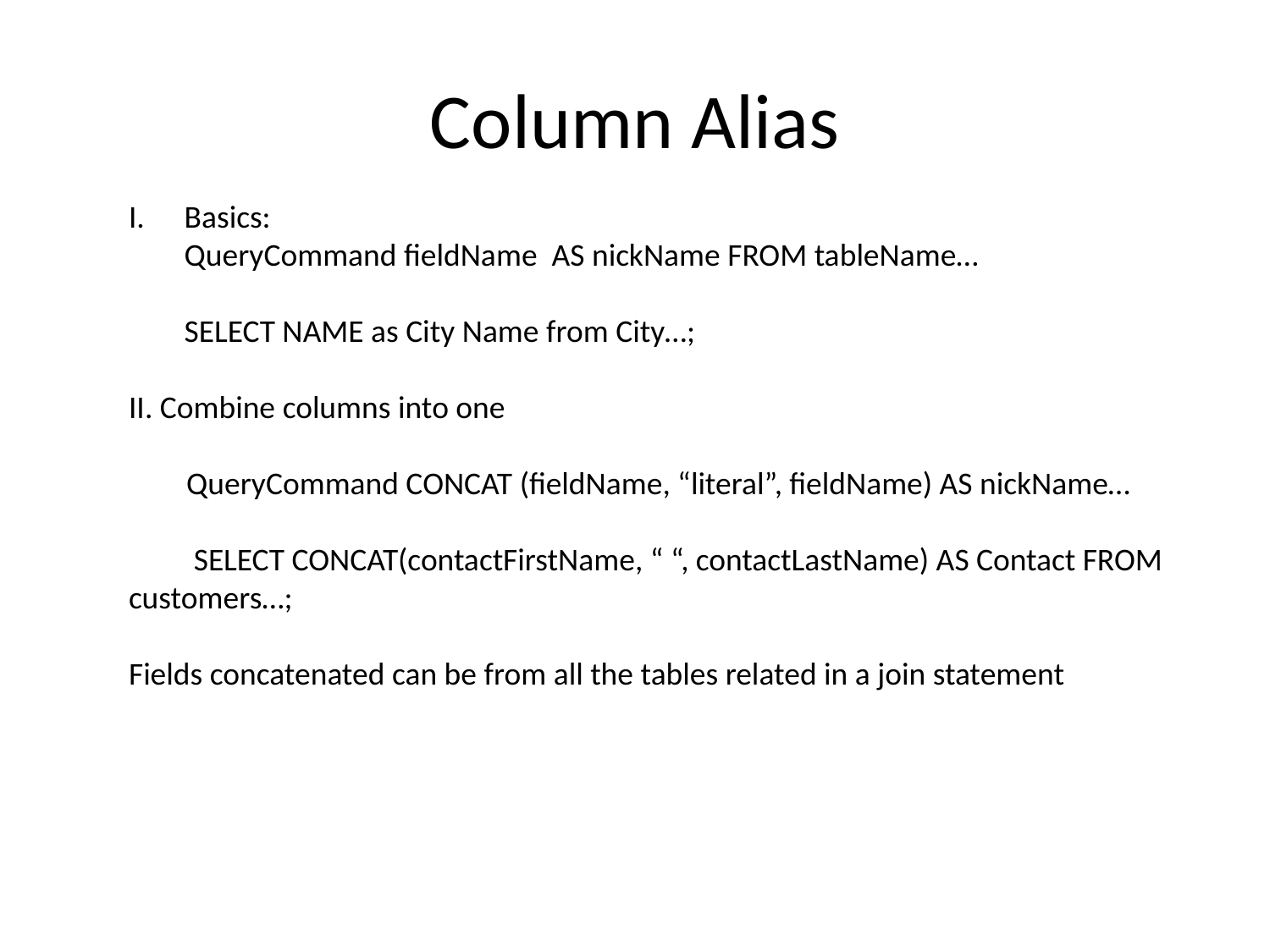

# Column Alias
Basics:
	QueryCommand fieldName  AS nickName FROM tableName…

	SELECT NAME as City Name from City…;

II. Combine columns into one

        QueryCommand CONCAT (fieldName, “literal”, fieldName) AS nickName…

         SELECT CONCAT(contactFirstName, “ “, contactLastName) AS Contact FROM customers…;

Fields concatenated can be from all the tables related in a join statement